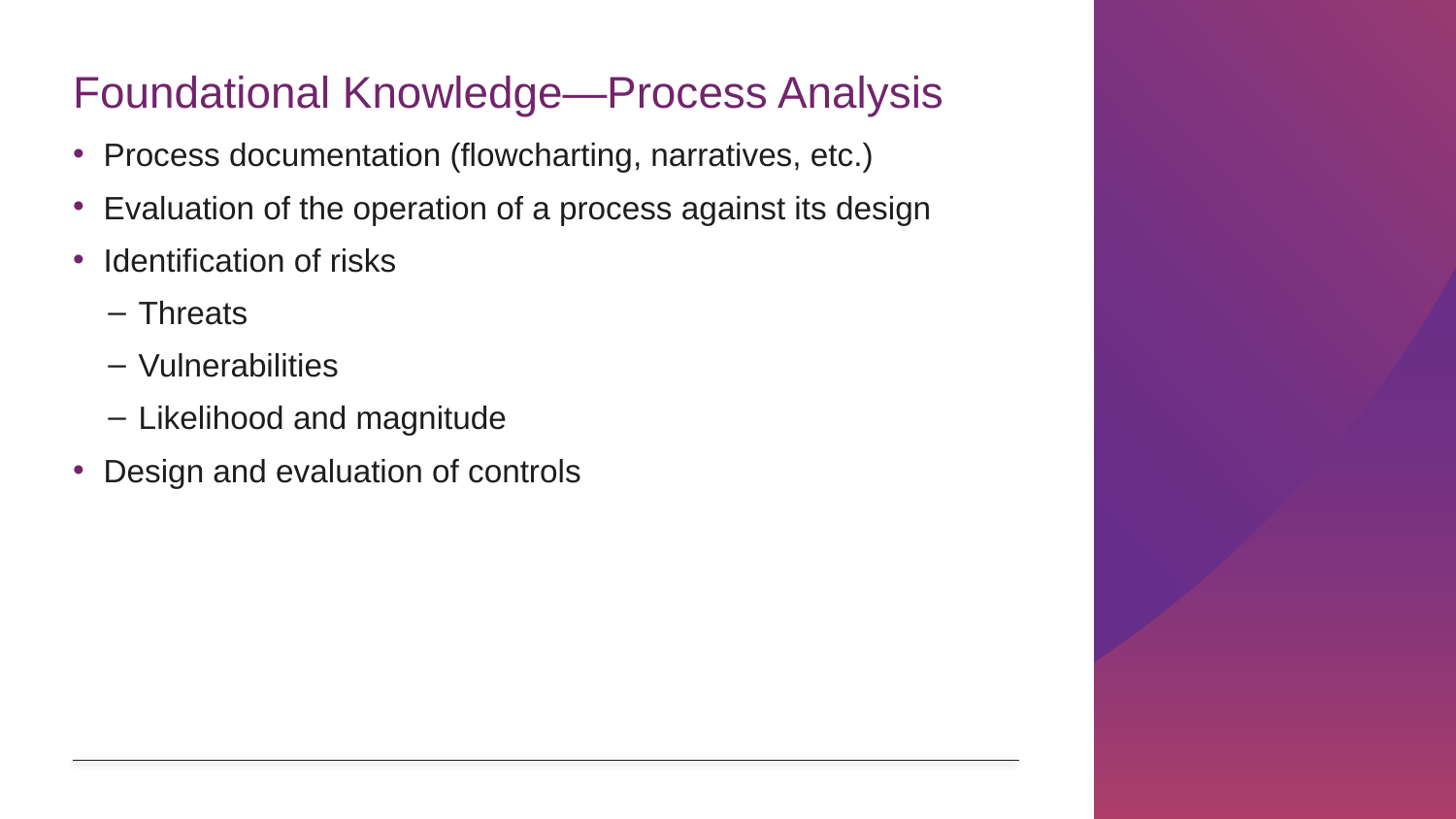

# Foundational Knowledge—Process Analysis
Process documentation (flowcharting, narratives, etc.)
Evaluation of the operation of a process against its design
Identification of risks
Threats
Vulnerabilities
Likelihood and magnitude
Design and evaluation of controls